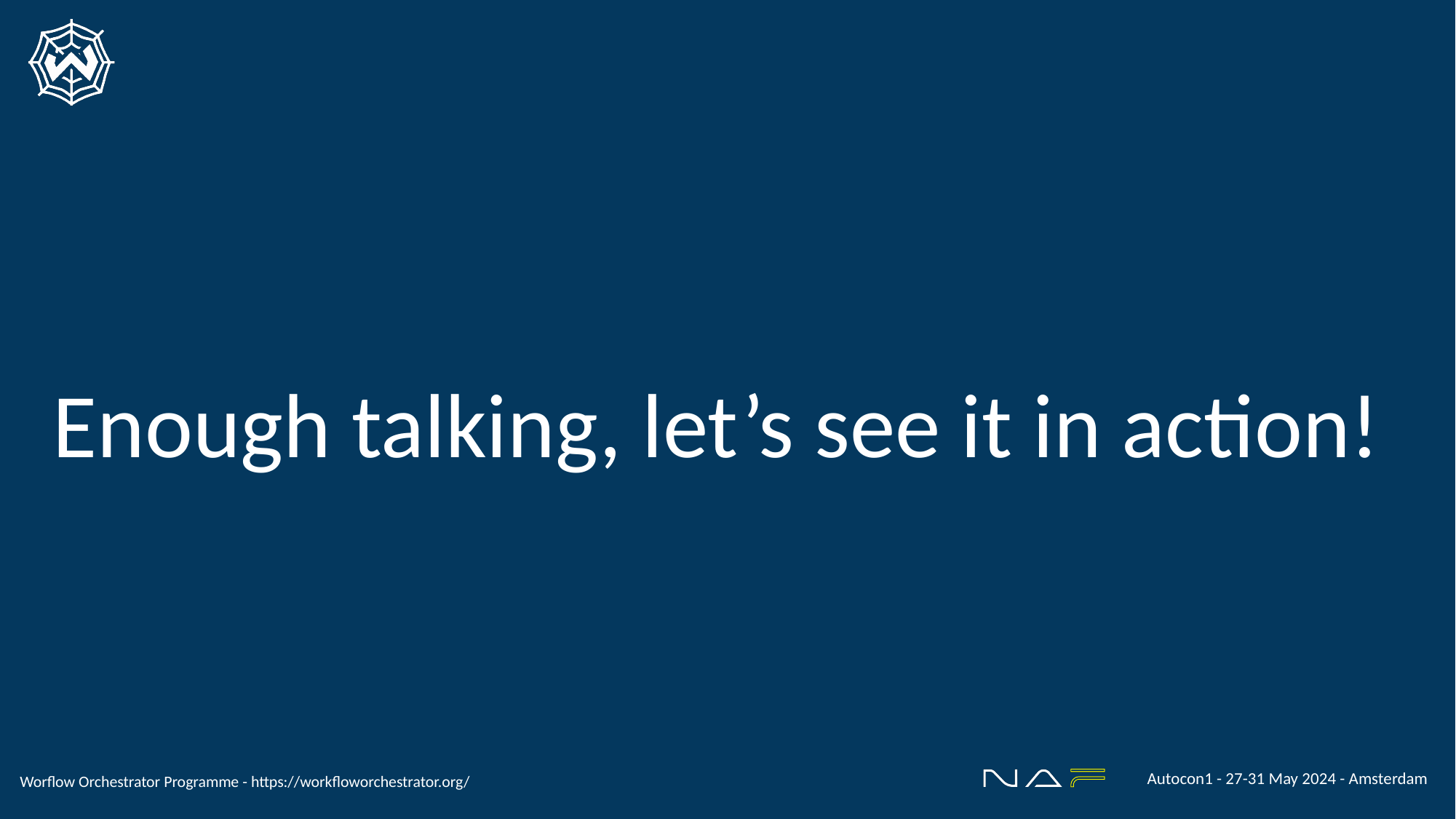

# Enough talking, let’s see it in action!
Autocon1 - 27-31 May 2024 - Amsterdam
Worflow Orchestrator Programme - https://workfloworchestrator.org/